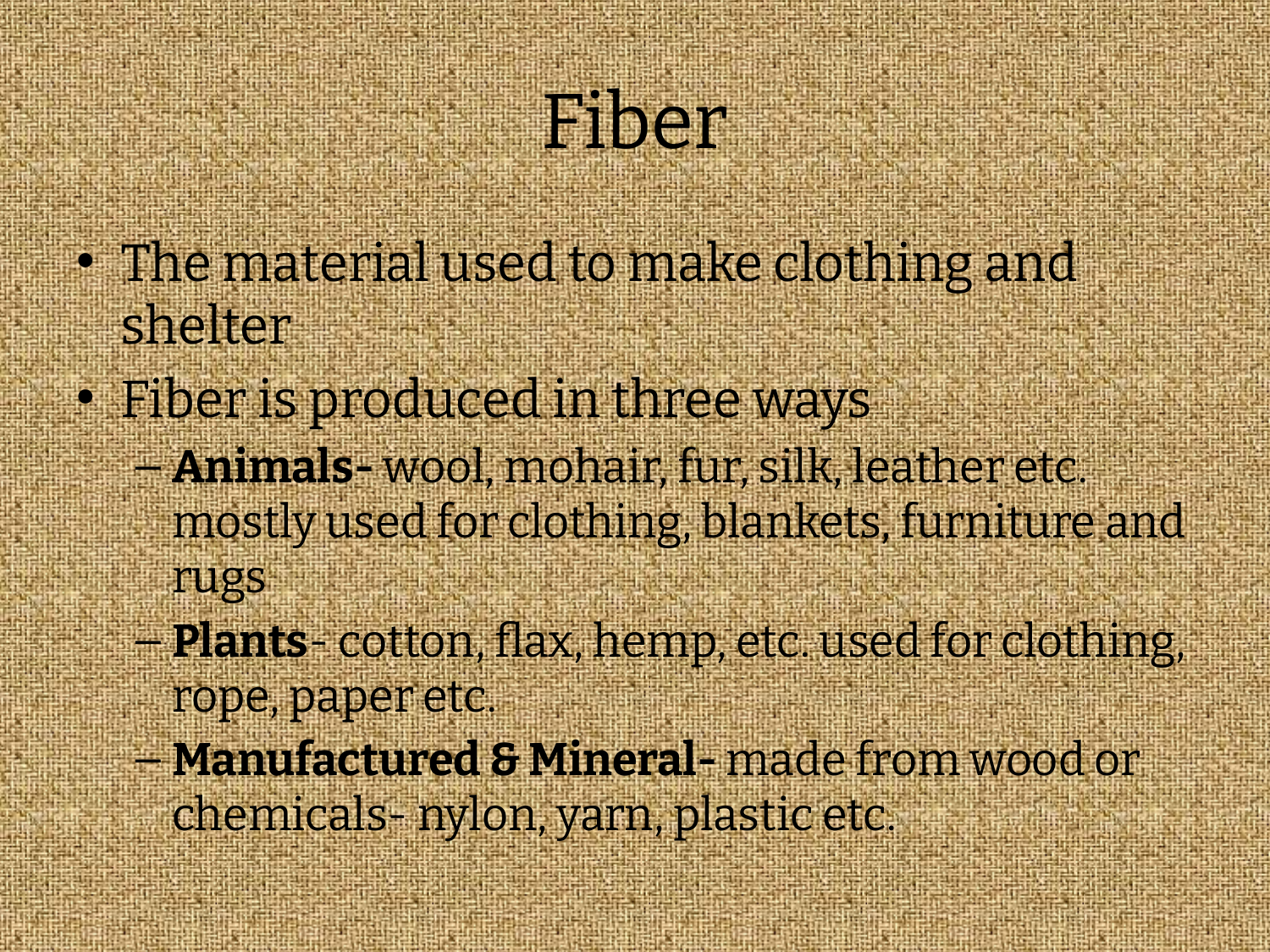

# Fiber
The material used to make clothing and shelter
Fiber is produced in three ways
Animals- wool, mohair, fur, silk, leather etc. mostly used for clothing, blankets, furniture and rugs
Plants- cotton, flax, hemp, etc. used for clothing, rope, paper etc.
Manufactured & Mineral- made from wood or chemicals- nylon, yarn, plastic etc.